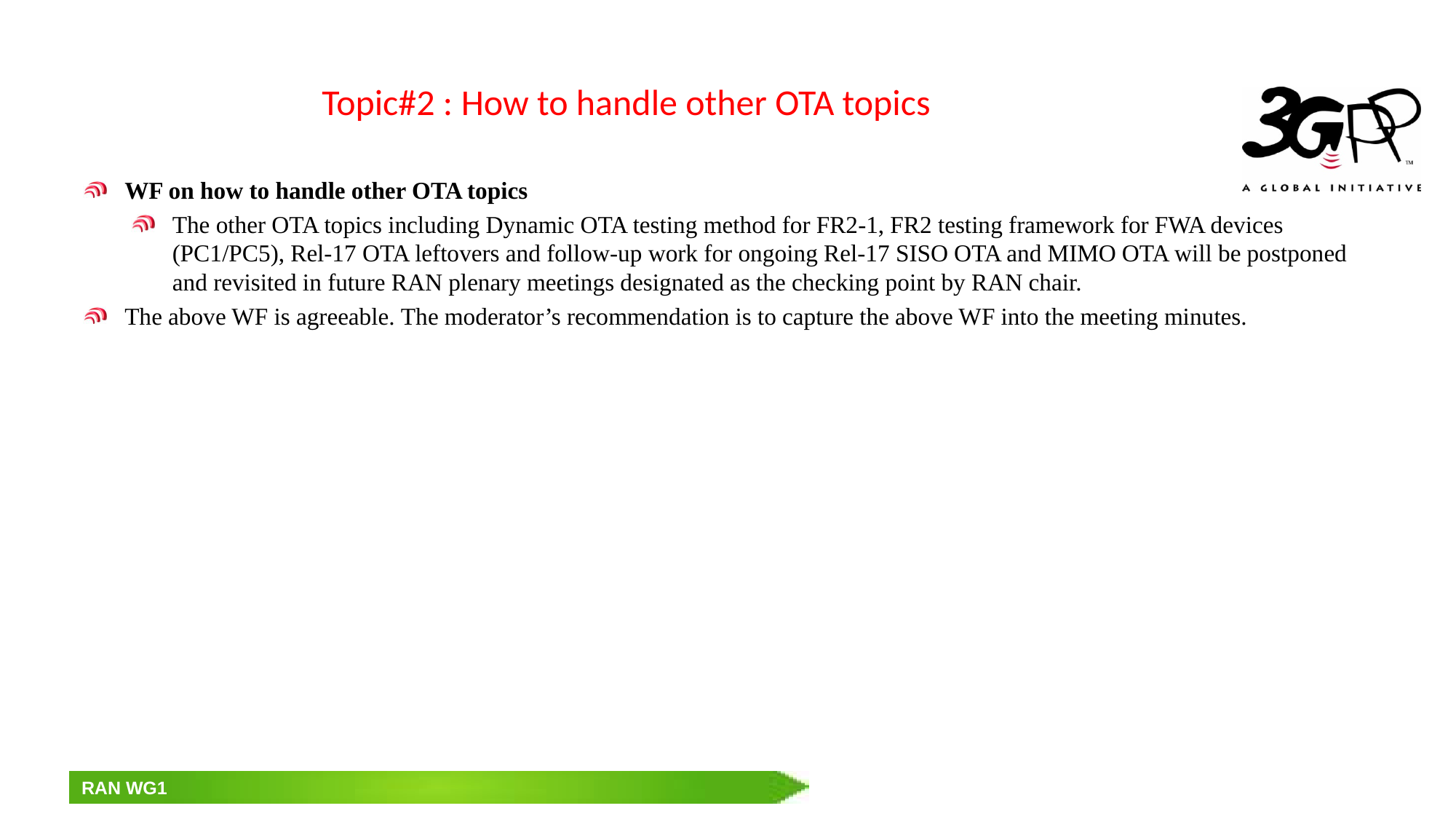

# Topic#2 : How to handle other OTA topics
WF on how to handle other OTA topics
The other OTA topics including Dynamic OTA testing method for FR2-1, FR2 testing framework for FWA devices (PC1/PC5), Rel-17 OTA leftovers and follow-up work for ongoing Rel-17 SISO OTA and MIMO OTA will be postponed and revisited in future RAN plenary meetings designated as the checking point by RAN chair.
The above WF is agreeable. The moderator’s recommendation is to capture the above WF into the meeting minutes.